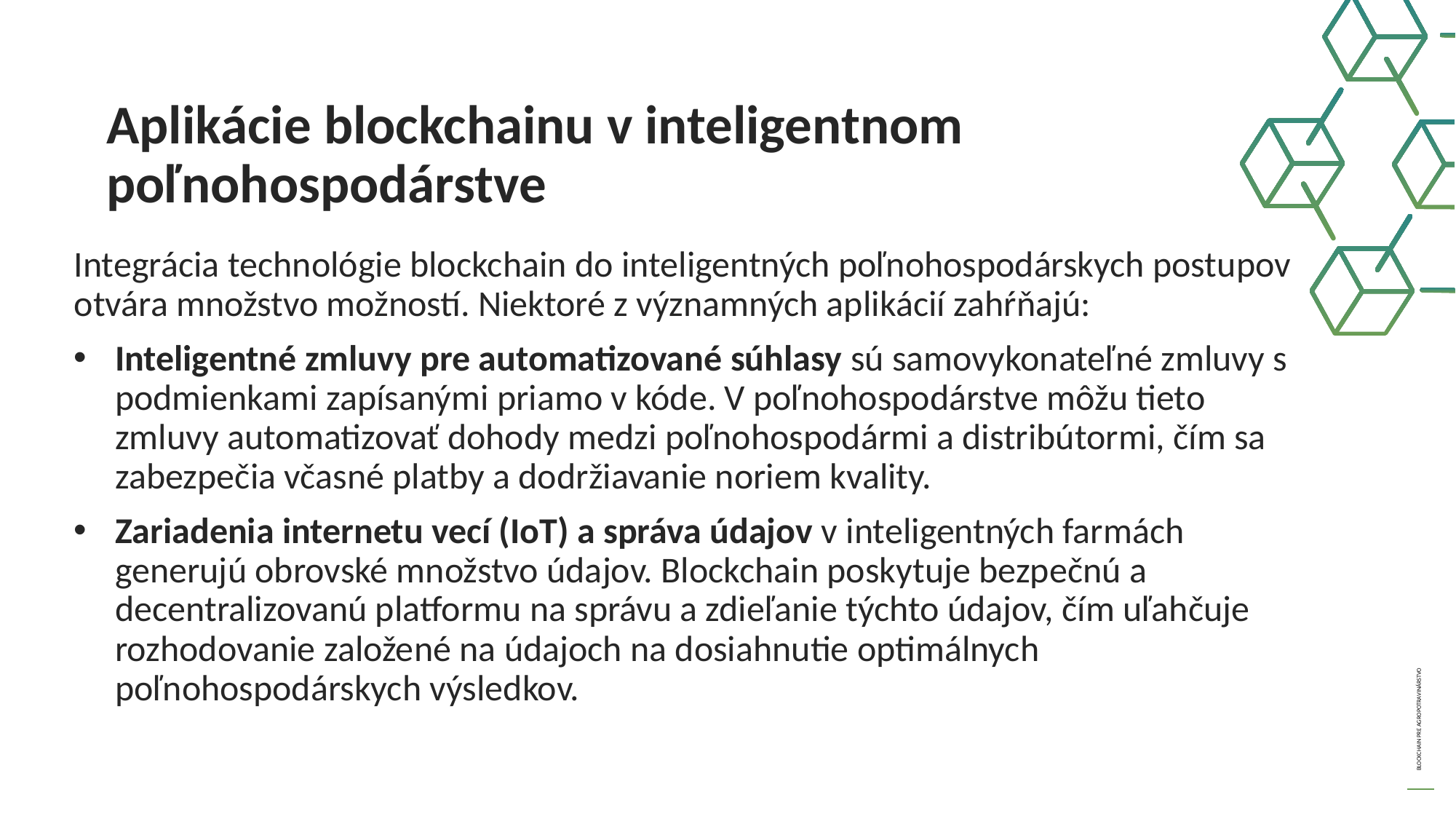

Aplikácie blockchainu v inteligentnom poľnohospodárstve
Integrácia technológie blockchain do inteligentných poľnohospodárskych postupov otvára množstvo možností. Niektoré z významných aplikácií zahŕňajú:
Inteligentné zmluvy pre automatizované súhlasy sú samovykonateľné zmluvy s podmienkami zapísanými priamo v kóde. V poľnohospodárstve môžu tieto zmluvy automatizovať dohody medzi poľnohospodármi a distribútormi, čím sa zabezpečia včasné platby a dodržiavanie noriem kvality.
Zariadenia internetu vecí (IoT) a správa údajov v inteligentných farmách generujú obrovské množstvo údajov. Blockchain poskytuje bezpečnú a decentralizovanú platformu na správu a zdieľanie týchto údajov, čím uľahčuje rozhodovanie založené na údajoch na dosiahnutie optimálnych poľnohospodárskych výsledkov.